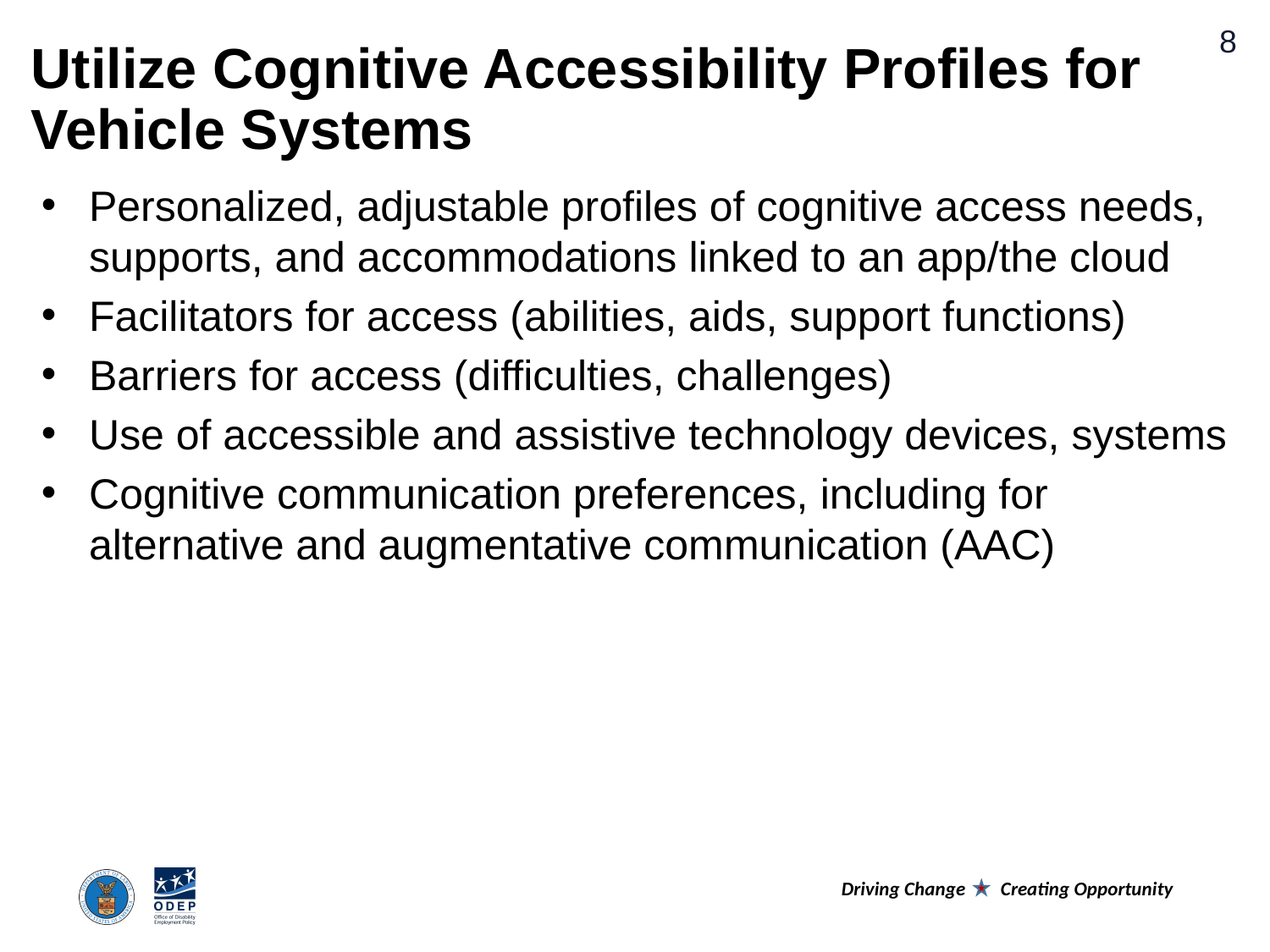

Utilize Cognitive Accessibility Profiles for Vehicle Systems

Personalized, adjustable profiles of cognitive access needs, supports, and accommodations linked to an app/the cloud
Facilitators for access (abilities, aids, support functions)
Barriers for access (difficulties, challenges)
Use of accessible and assistive technology devices, systems
Cognitive communication preferences, including for alternative and augmentative communication (AAC)